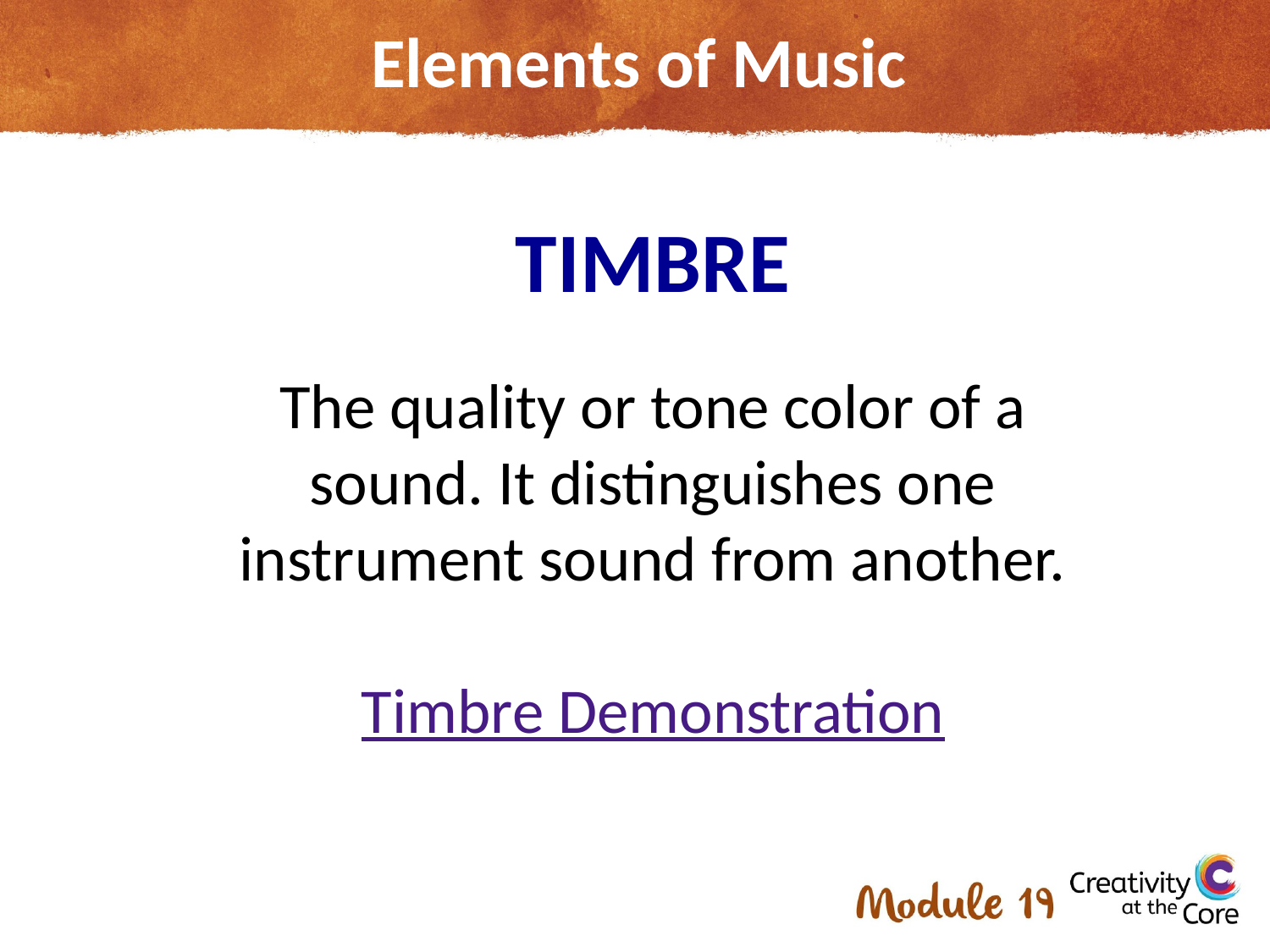

# Elements of Music
TIMBRE

The quality or tone color of a sound. It distinguishes one instrument sound from another.

Timbre Demonstration